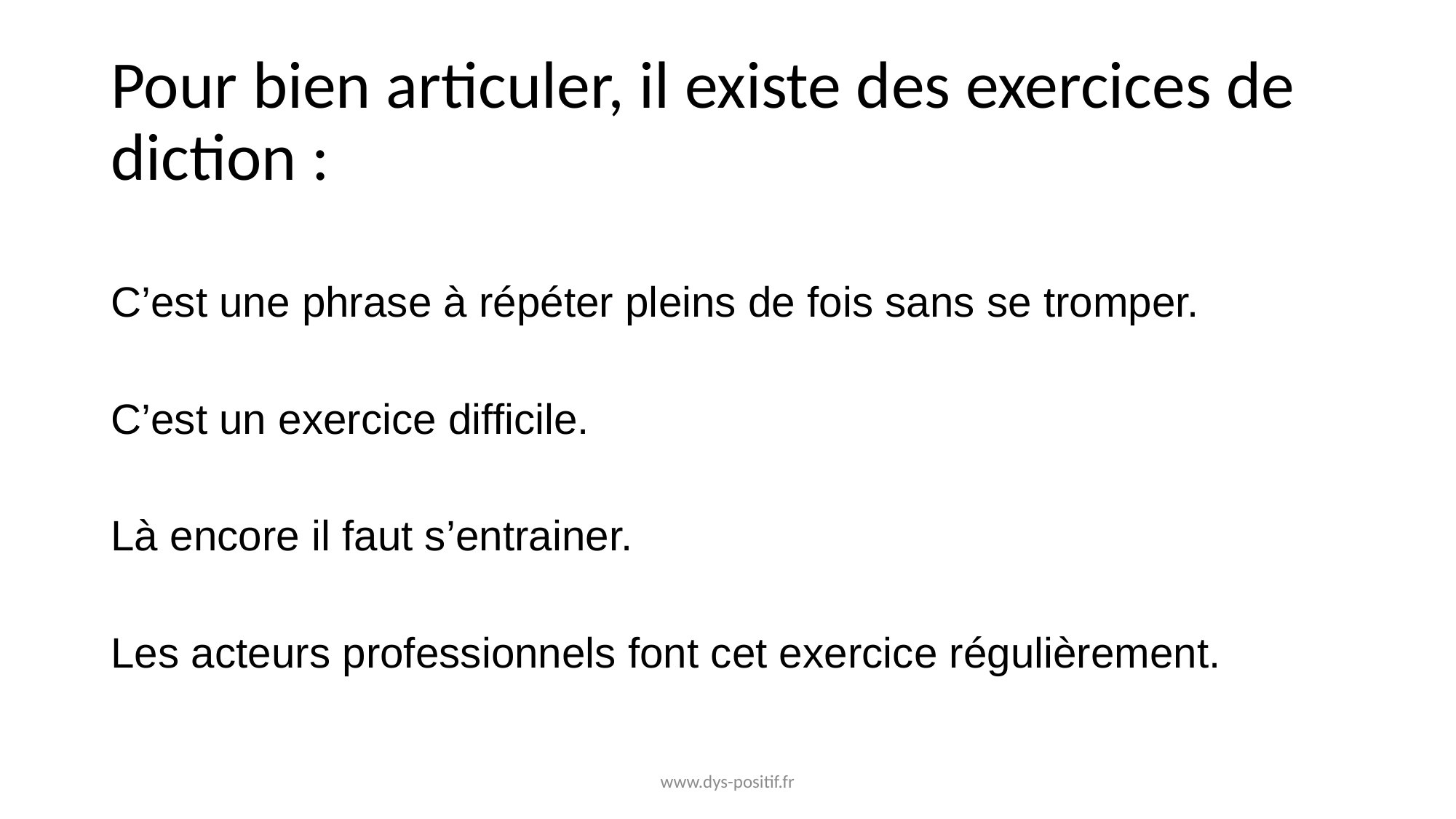

# Pour bien articuler, il existe des exercices de diction :
C’est une phrase à répéter pleins de fois sans se tromper.
C’est un exercice difficile.
Là encore il faut s’entrainer.
Les acteurs professionnels font cet exercice régulièrement.
www.dys-positif.fr